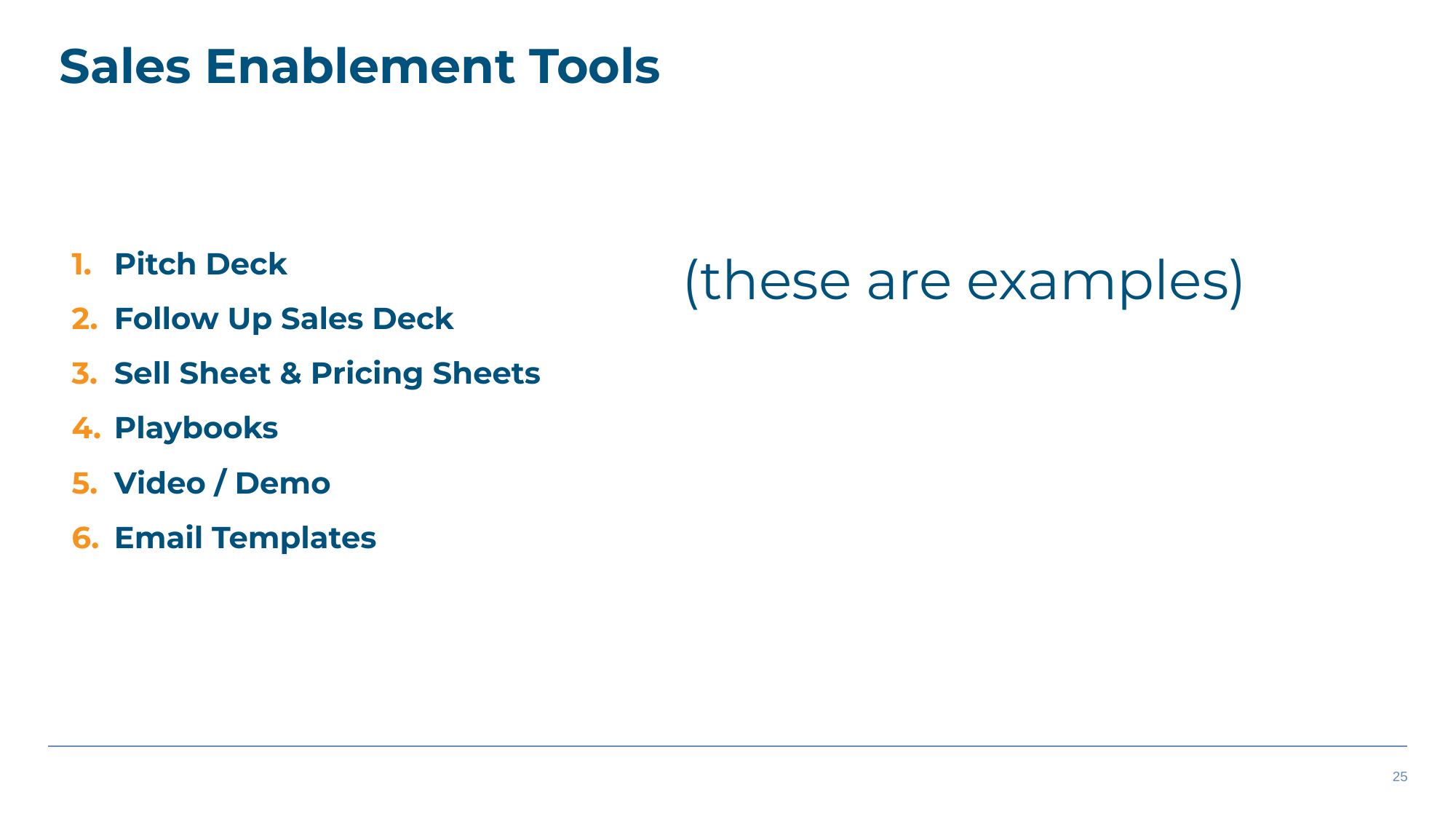

# Sales Enablement Tools
Pitch Deck
Follow Up Sales Deck
Sell Sheet & Pricing Sheets
Playbooks
Video / Demo
Email Templates

(these are examples)